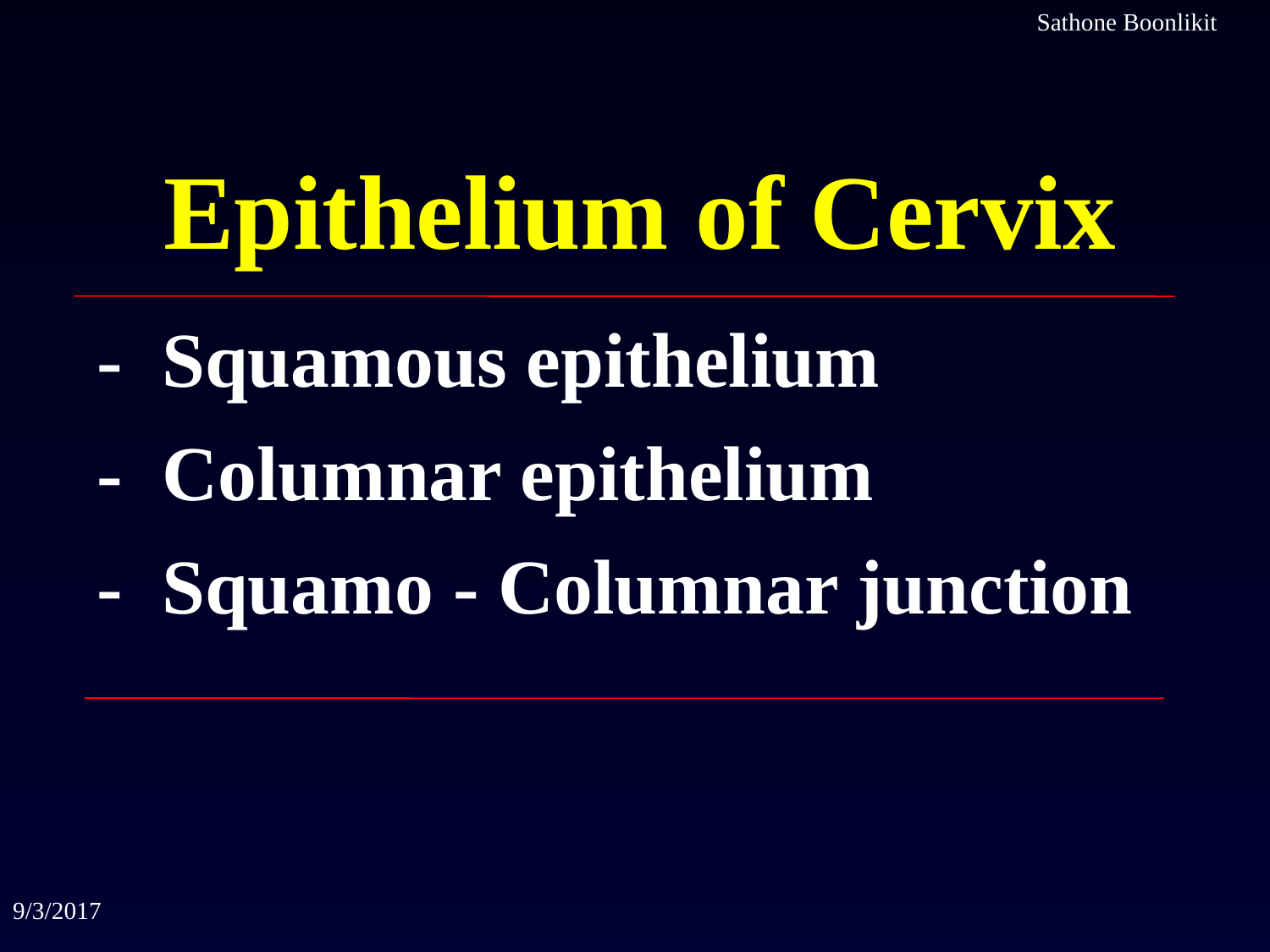

Sathone Boonlikit
Epithelium of Cervix
-  Squamous epithelium
-  Columnar epithelium
-  Squamo - Columnar junction

9/3/2017